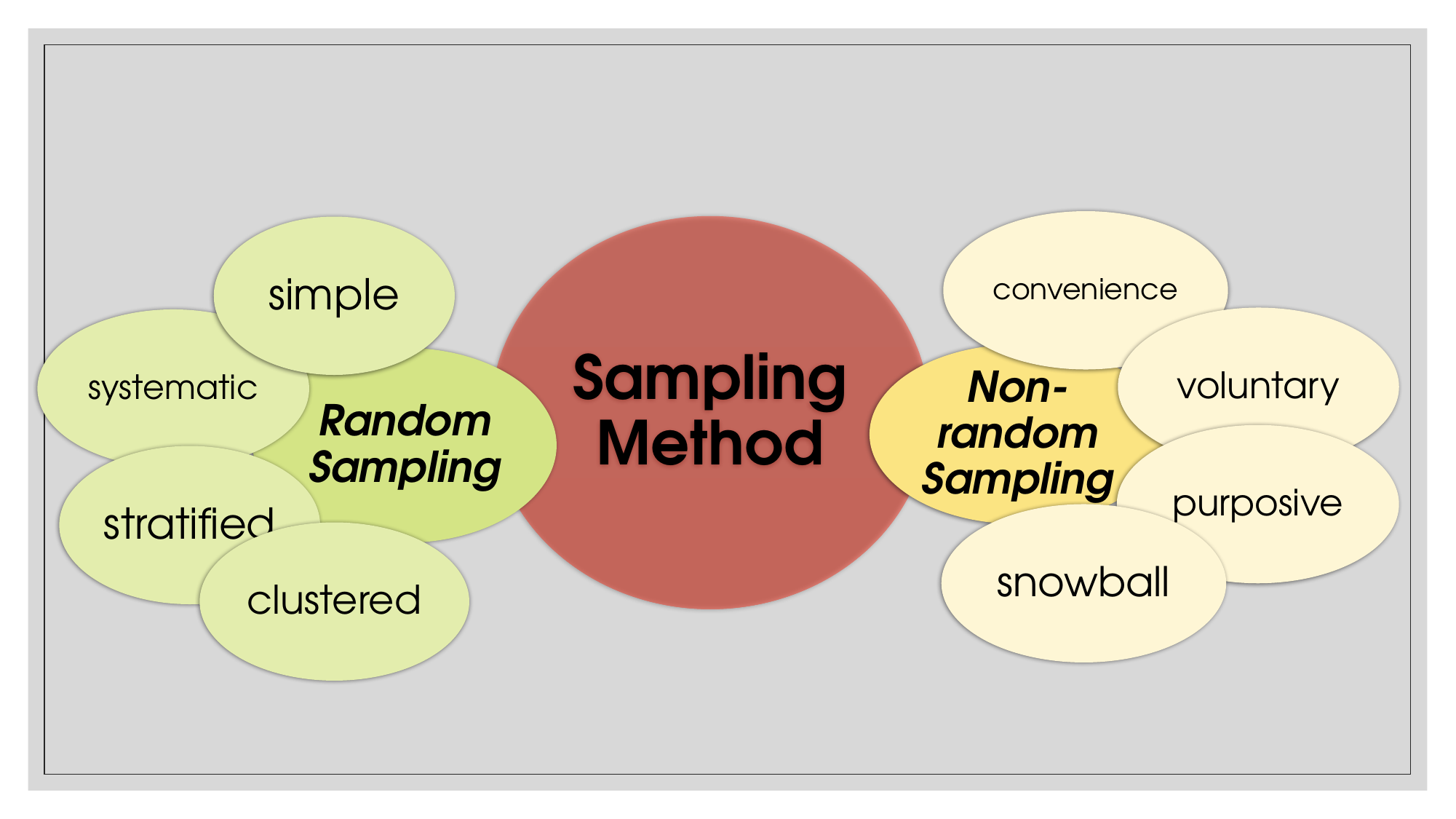

Sampling Method
Random Sampling
Non-random Sampling

convenience

simple

voluntary

systematic

purposive

stratified

snowball

clustered